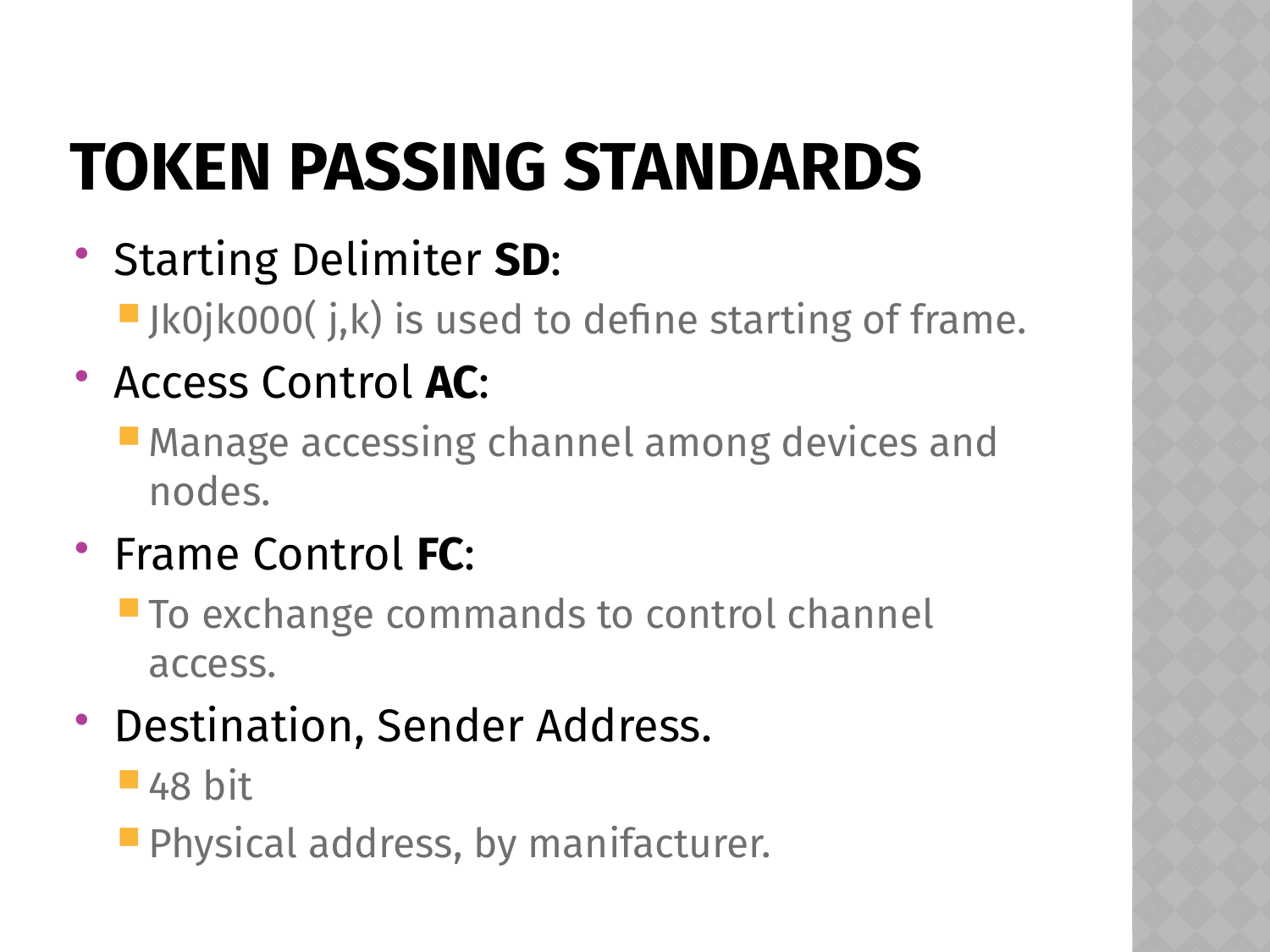

# Token passing standards
Starting Delimiter SD:
Jk0jk000( j,k) is used to define starting of frame.
Access Control AC:
Manage accessing channel among devices and nodes.
Frame Control FC:
To exchange commands to control channel access.
Destination, Sender Address.
48 bit
Physical address, by manifacturer.